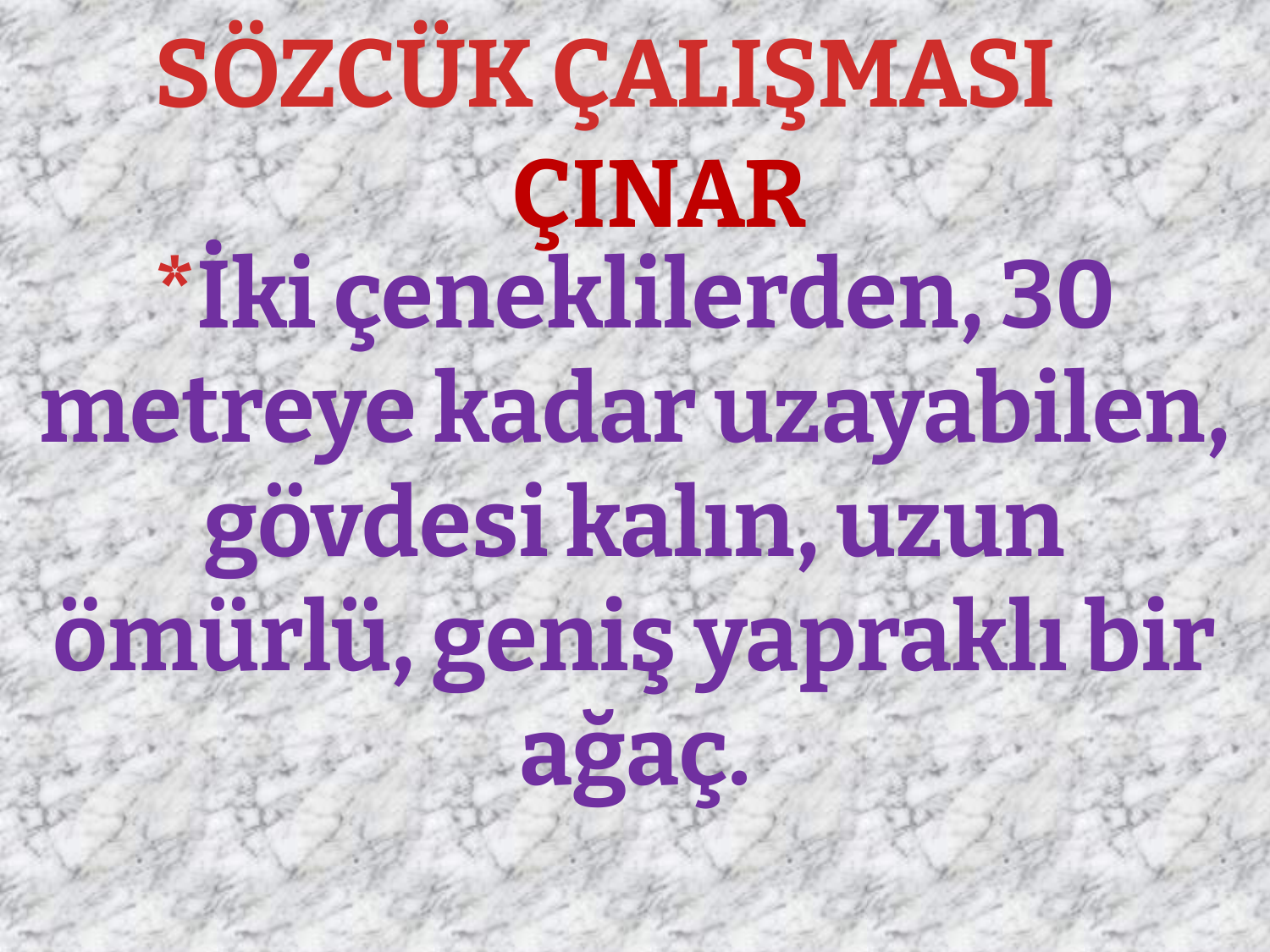

SÖZCÜK ÇALIŞMASI
ÇINAR
*İki çeneklilerden, 30 metreye kadar uzayabilen, gövdesi kalın, uzun ömürlü, geniş yapraklı bir ağaç.